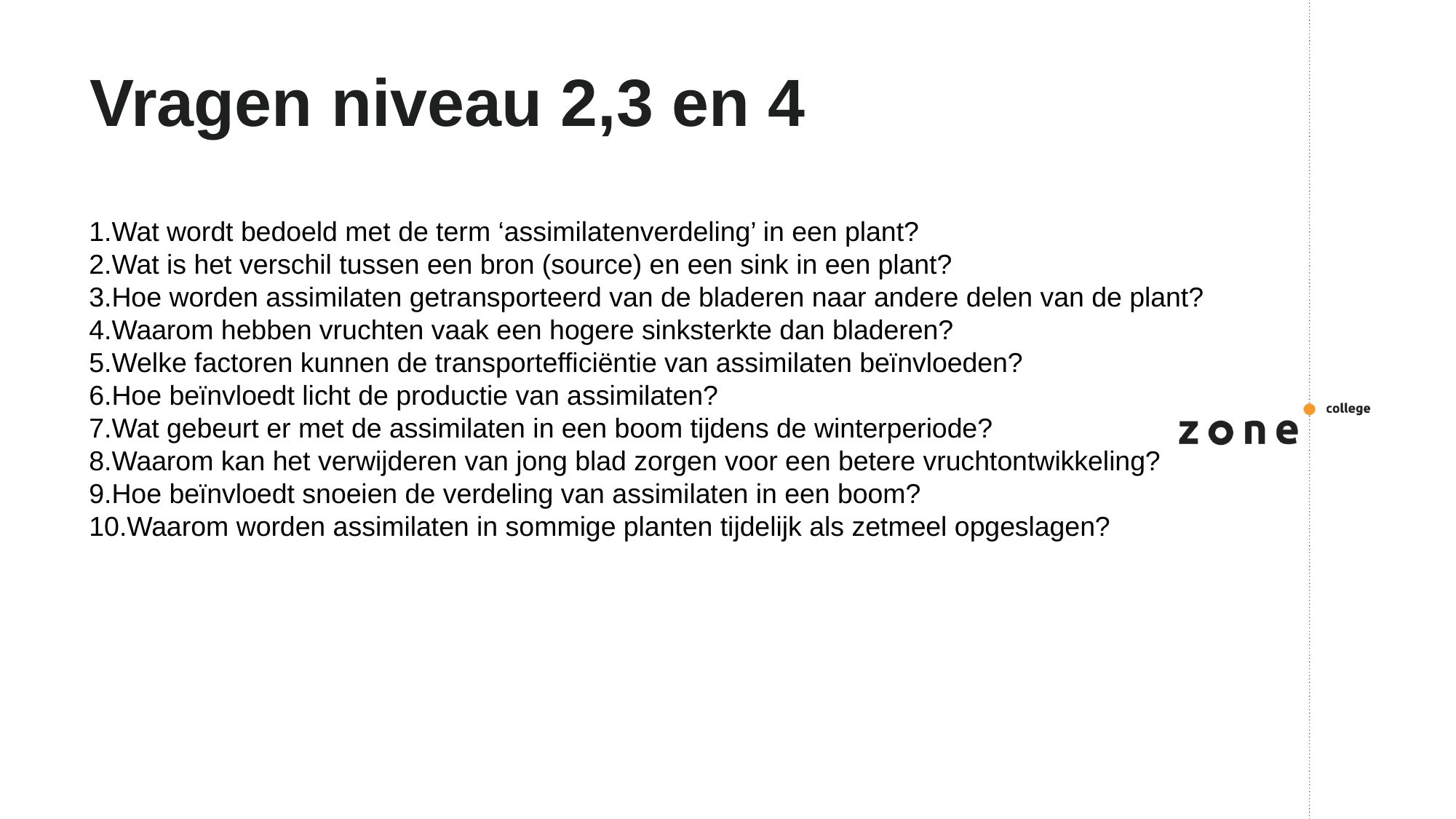

# Vragen niveau 2,3 en 4
Wat wordt bedoeld met de term ‘assimilatenverdeling’ in een plant?
Wat is het verschil tussen een bron (source) en een sink in een plant?
Hoe worden assimilaten getransporteerd van de bladeren naar andere delen van de plant?
Waarom hebben vruchten vaak een hogere sinksterkte dan bladeren?
Welke factoren kunnen de transportefficiëntie van assimilaten beïnvloeden?
Hoe beïnvloedt licht de productie van assimilaten?
Wat gebeurt er met de assimilaten in een boom tijdens de winterperiode?
Waarom kan het verwijderen van jong blad zorgen voor een betere vruchtontwikkeling?
Hoe beïnvloedt snoeien de verdeling van assimilaten in een boom?
Waarom worden assimilaten in sommige planten tijdelijk als zetmeel opgeslagen?